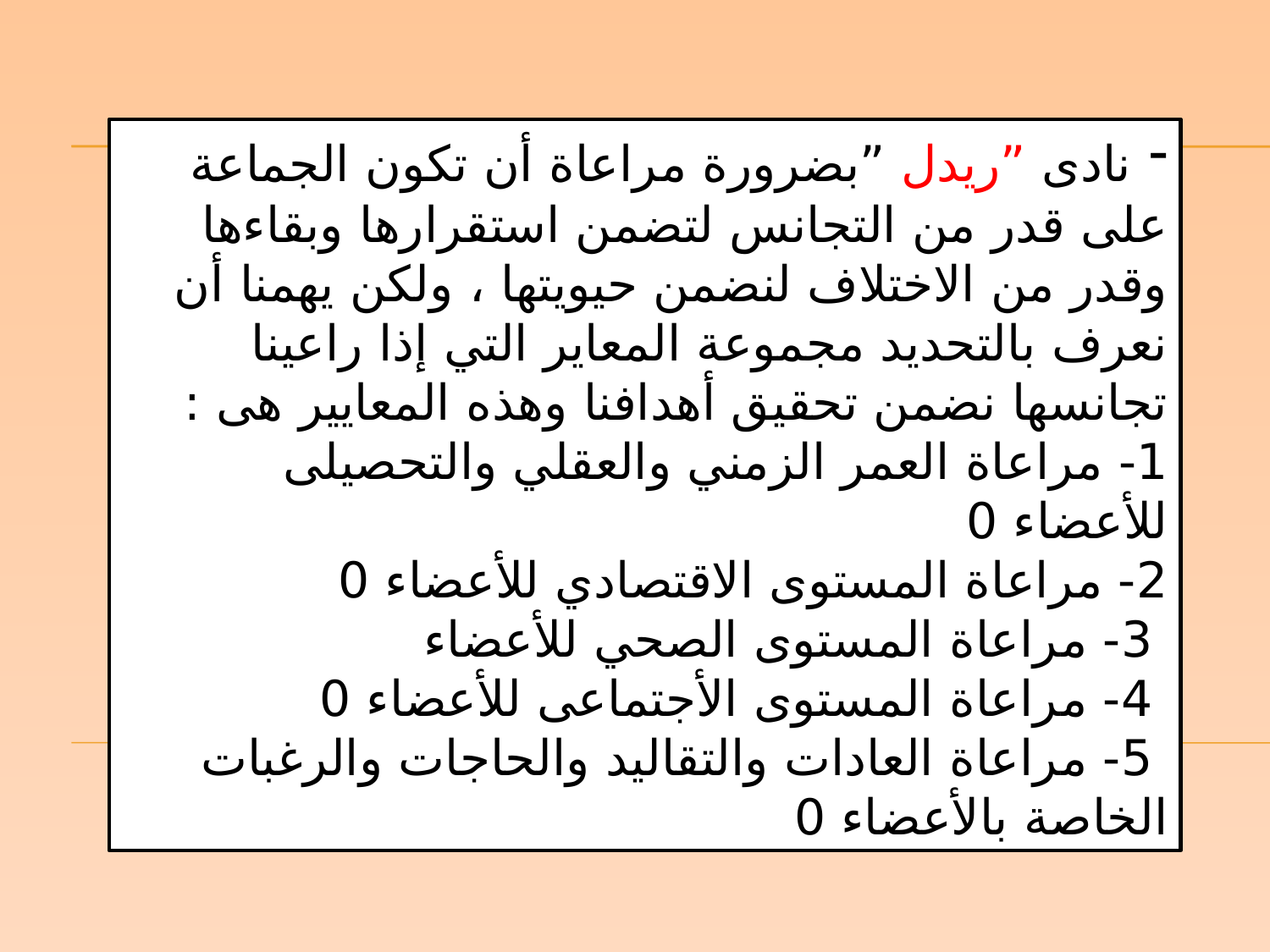

نادى ”ريدل ”بضرورة مراعاة أن تكون الجماعة على قدر من التجانس لتضمن استقرارها وبقاءها وقدر من الاختلاف لنضمن حيويتها ، ولكن يهمنا أن نعرف بالتحديد مجموعة المعاير التي إذا راعينا تجانسها نضمن تحقيق أهدافنا وهذه المعايير هى :
1- مراعاة العمر الزمني والعقلي والتحصيلى للأعضاء 0
2- مراعاة المستوى الاقتصادي للأعضاء 0
 3- مراعاة المستوى الصحي للأعضاء
 4- مراعاة المستوى الأجتماعى للأعضاء 0
 5- مراعاة العادات والتقاليد والحاجات والرغبات الخاصة بالأعضاء 0